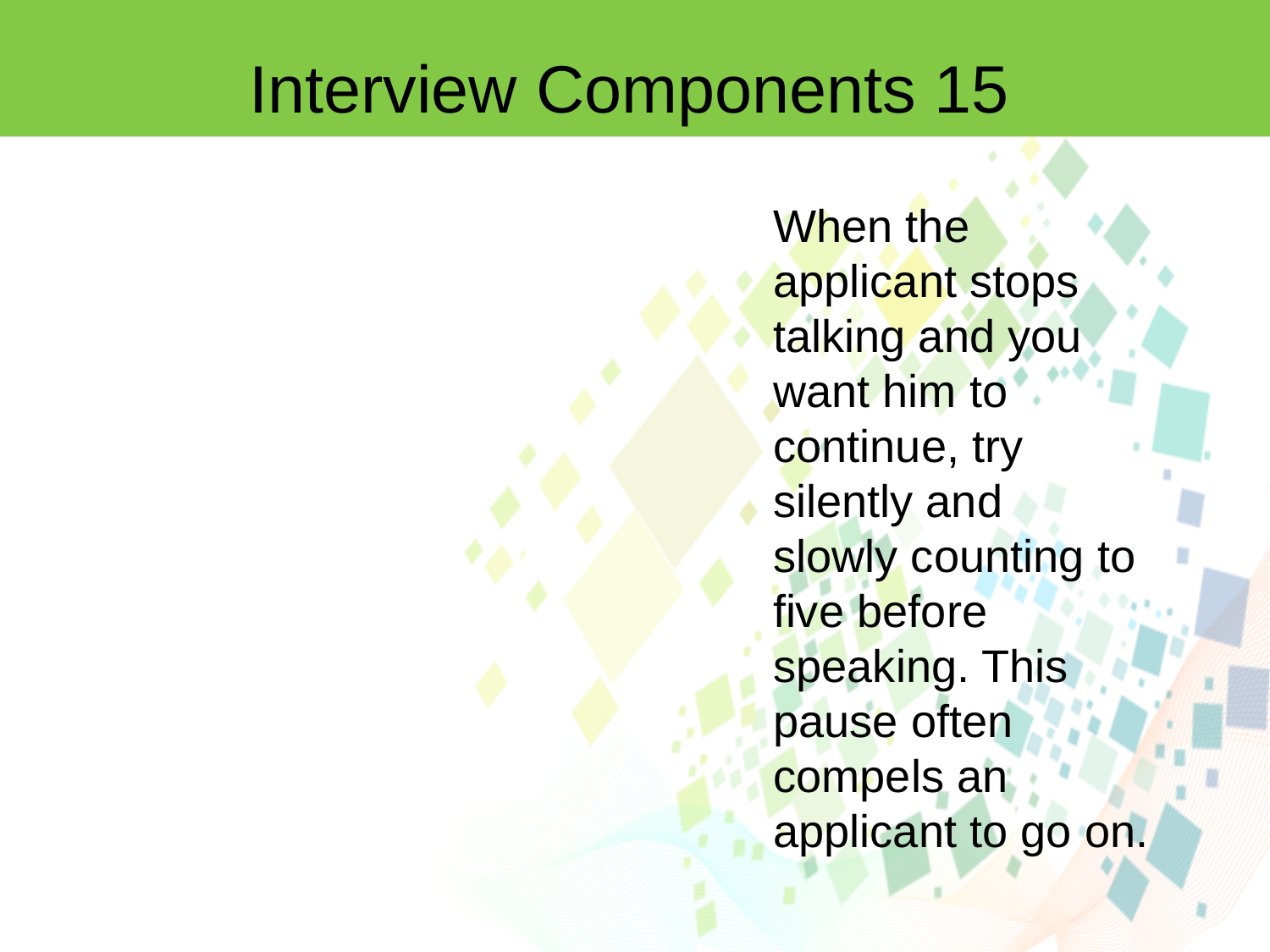

Interview Components 15
When the applicant stops talking and you want him to continue, try silently and
slowly counting to five before speaking. This pause often compels an applicant to go on.